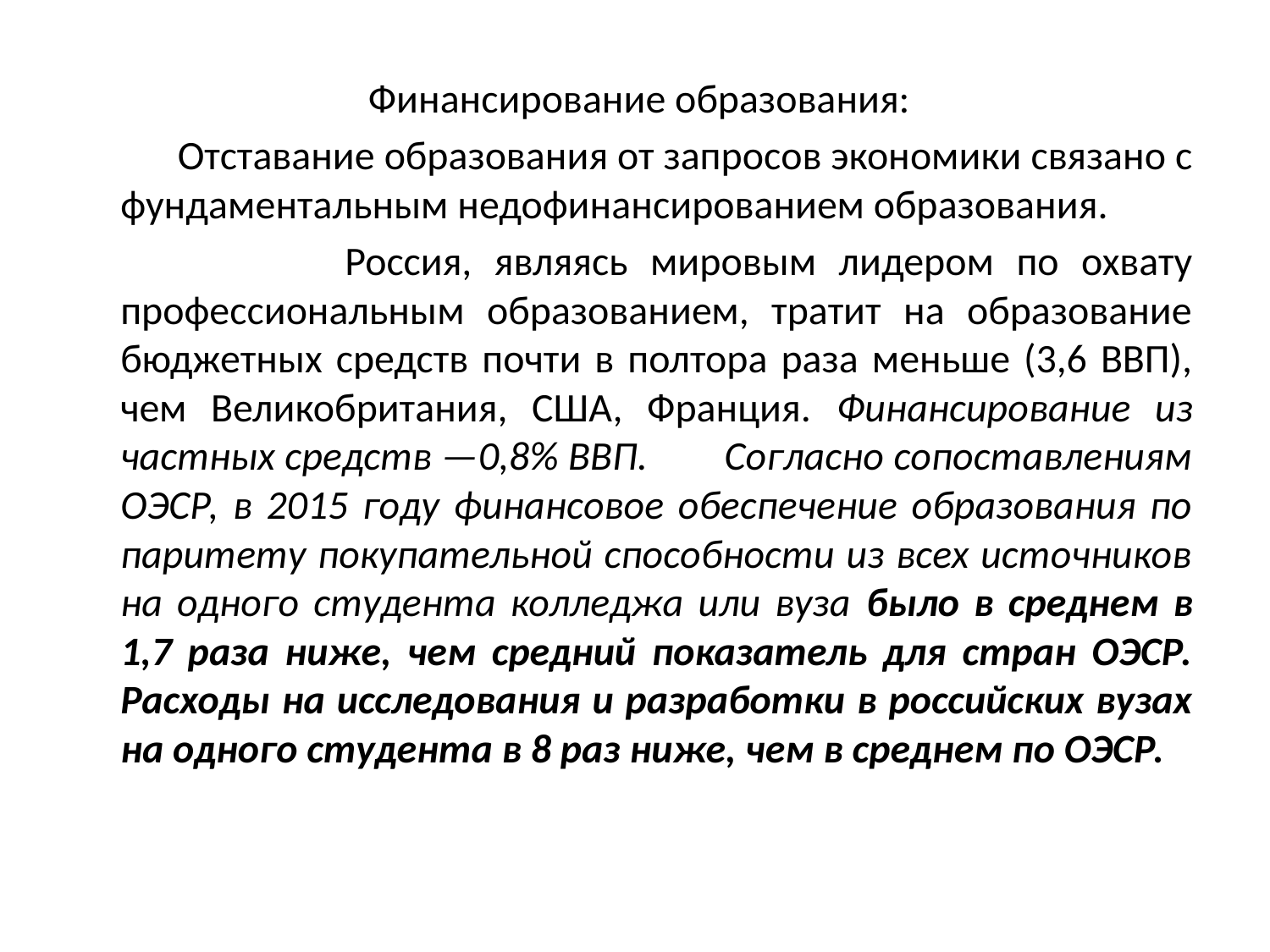

Финансирование образования:
           Отставание образования от запросов экономики связано с фундаментальным недофинансированием образования.
            Россия, являясь мировым лидером по охвату профессиональным образованием, тратит на образование бюджетных средств почти в полтора раза меньше (3,6 ВВП), чем Великобритания, США, Франция. Финансирование из частных средств —0,8% ВВП.        Согласно сопоставлениям ОЭСР, в 2015 году финансовое обеспечение образования по паритету покупательной способности из всех источников на одного студента колледжа или вуза было в среднем в 1,7 раза ниже, чем средний показатель для стран ОЭСР. Расходы на исследования и разработки в российских вузах на одного студента в 8 раз ниже, чем в среднем по ОЭСР.